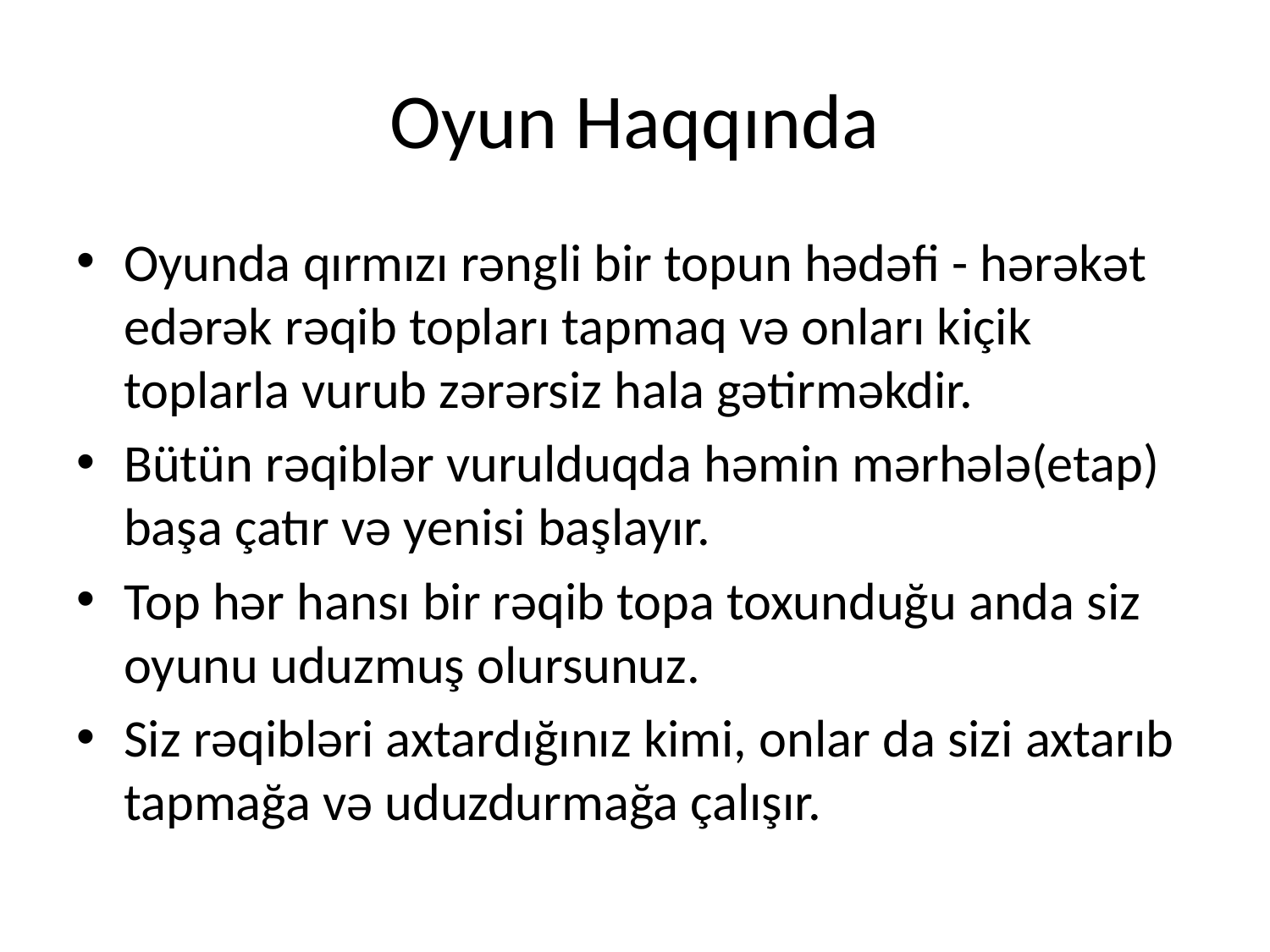

# Oyun Haqqında
Oyunda qırmızı rəngli bir topun hədəfi - hərəkət edərək rəqib topları tapmaq və onları kiçik toplarla vurub zərərsiz hala gətirməkdir.
Bütün rəqiblər vurulduqda həmin mərhələ(etap) başa çatır və yenisi başlayır.
Top hər hansı bir rəqib topa toxunduğu anda siz oyunu uduzmuş olursunuz.
Siz rəqibləri axtardığınız kimi, onlar da sizi axtarıb tapmağa və uduzdurmağa çalışır.